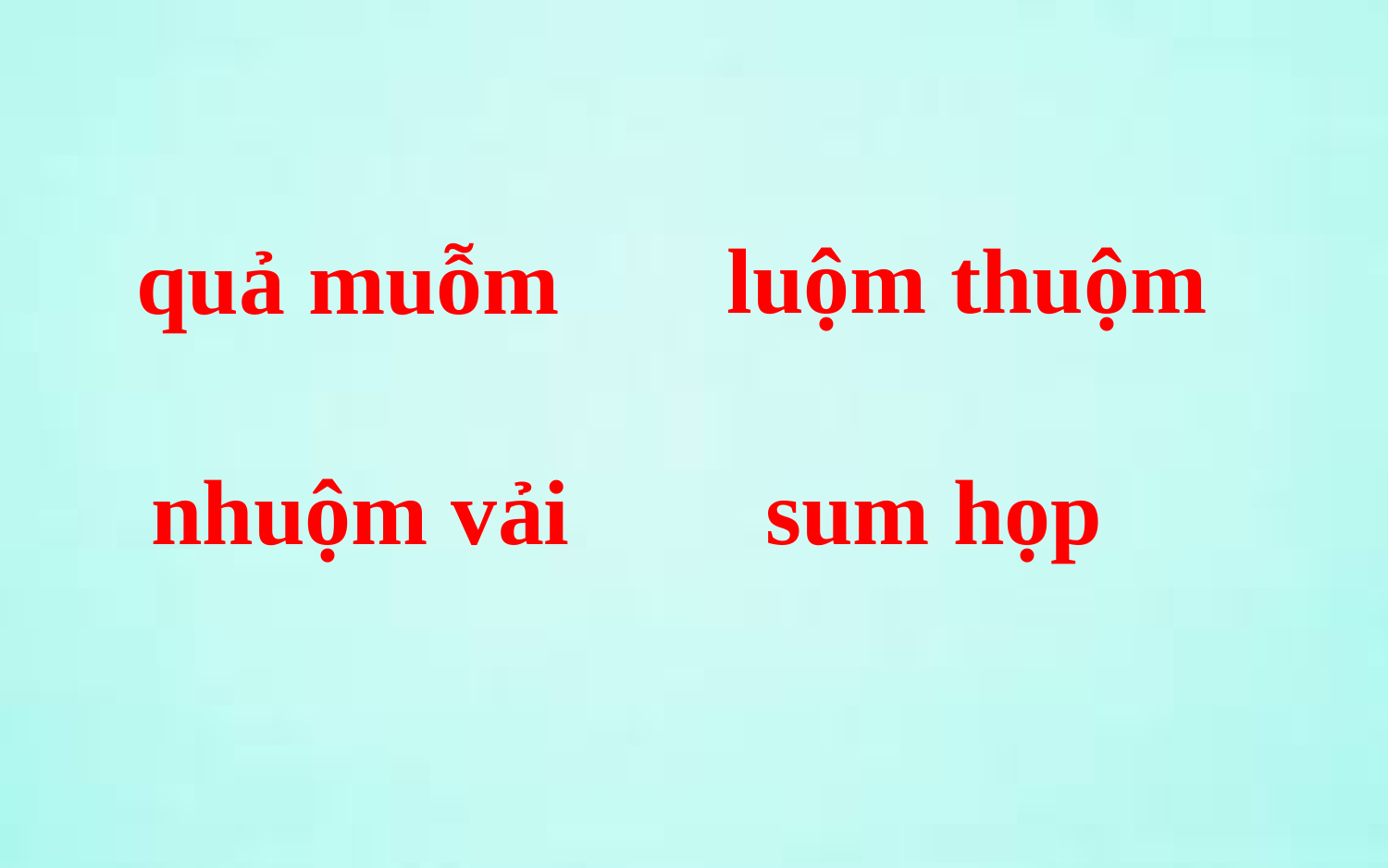

luộm thuộm
quả muỗm
nhuộm vải
sum họp